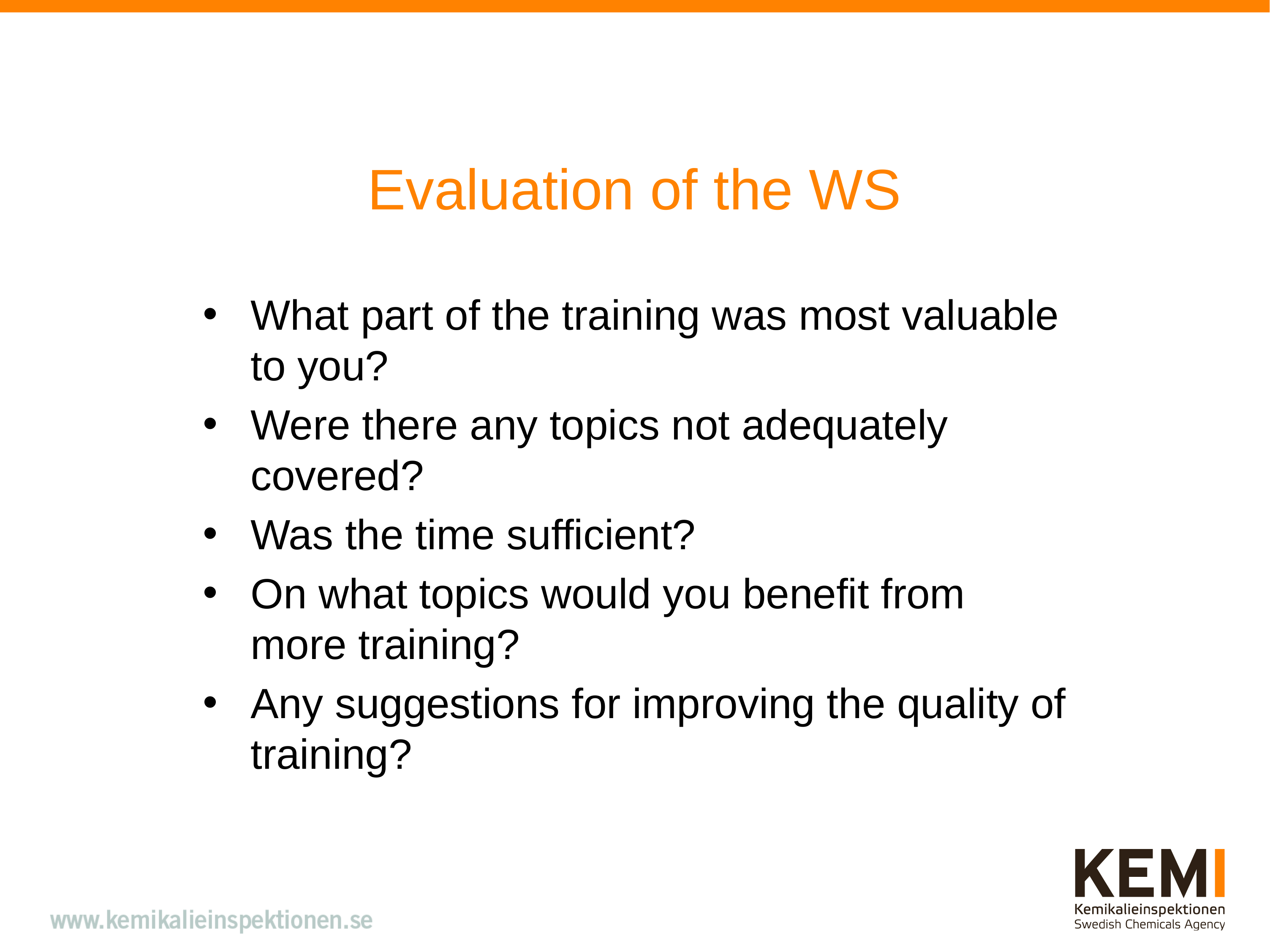

# Evaluation of the WS
What part of the training was most valuable to you?
Were there any topics not adequately covered?
Was the time sufficient?
On what topics would you benefit from more training?
Any suggestions for improving the quality of training?